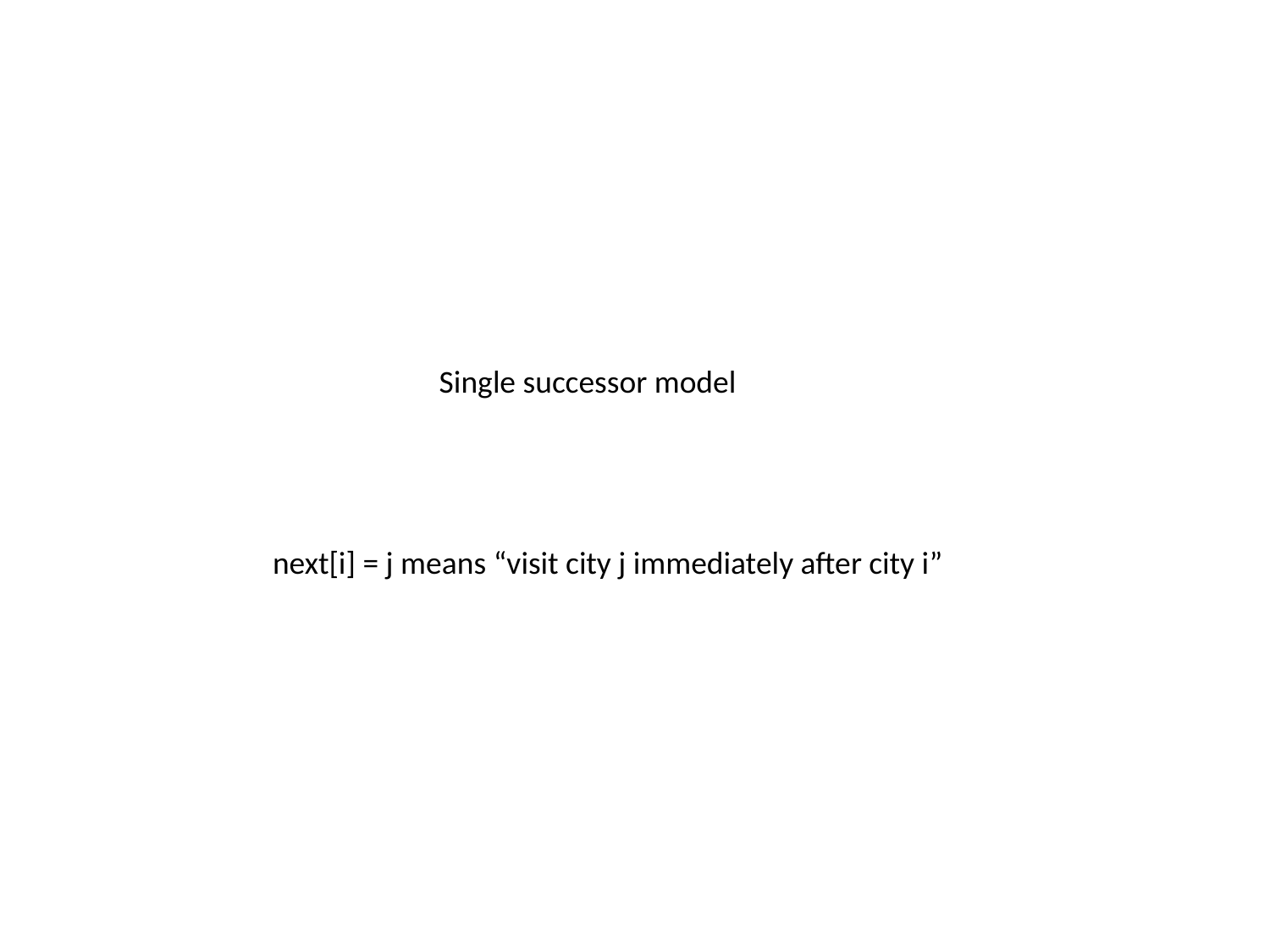

Single successor model
next[i] = j means “visit city j immediately after city i”